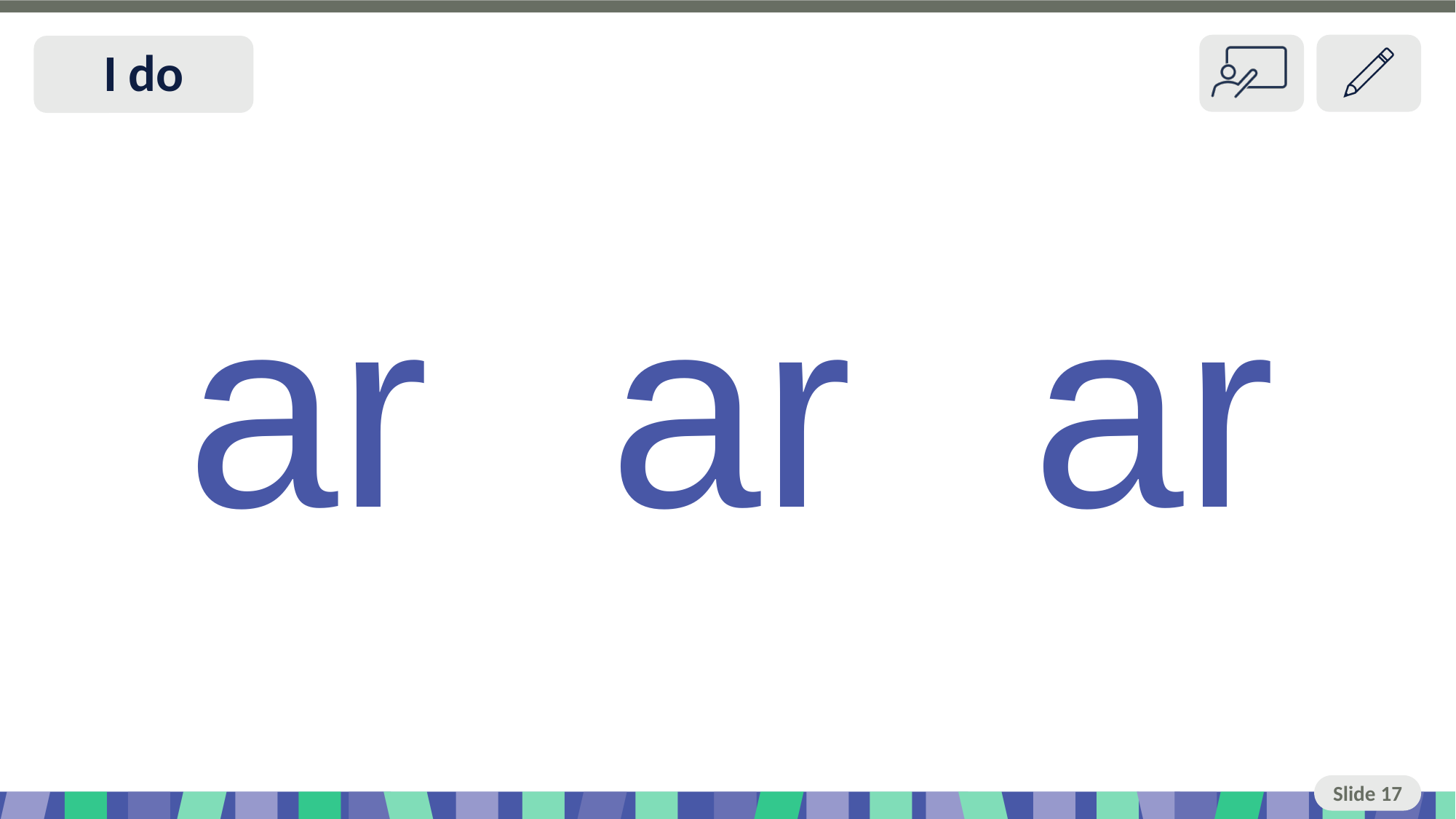

Slide 17 I do
 ar
 ar
 ar